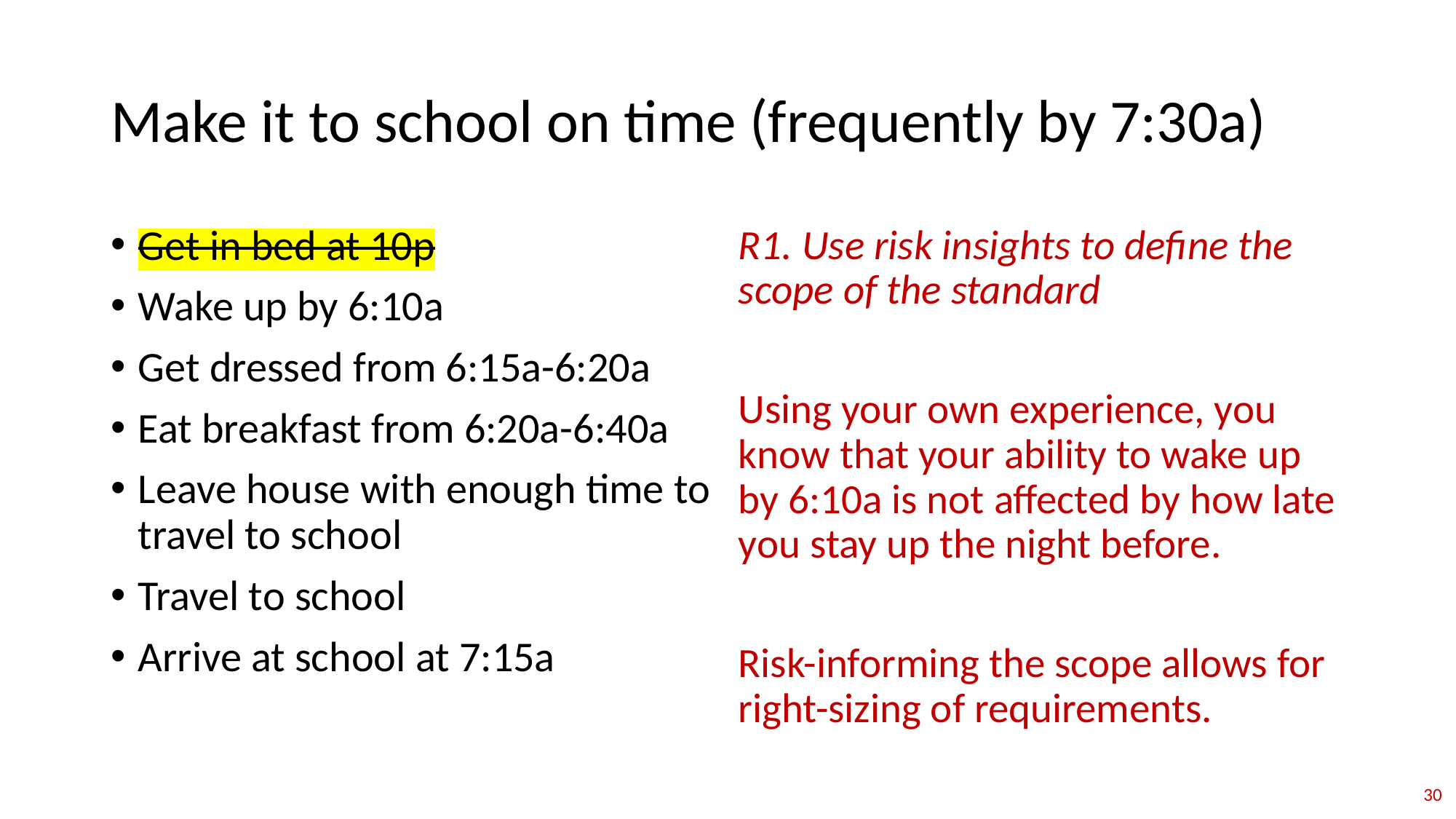

# Make it to school on time (frequently by 7:30a)
Get in bed at 10p
Wake up by 6:10a
Get dressed from 6:15a-6:20a
Eat breakfast from 6:20a-6:40a
Leave house with enough time to travel to school
Travel to school
Arrive at school at 7:15a
R1. Use risk insights to define the scope of the standard

Using your own experience, you know that your ability to wake up by 6:10a is not affected by how late you stay up the night before.

Risk-informing the scope allows for right-sizing of requirements.
30